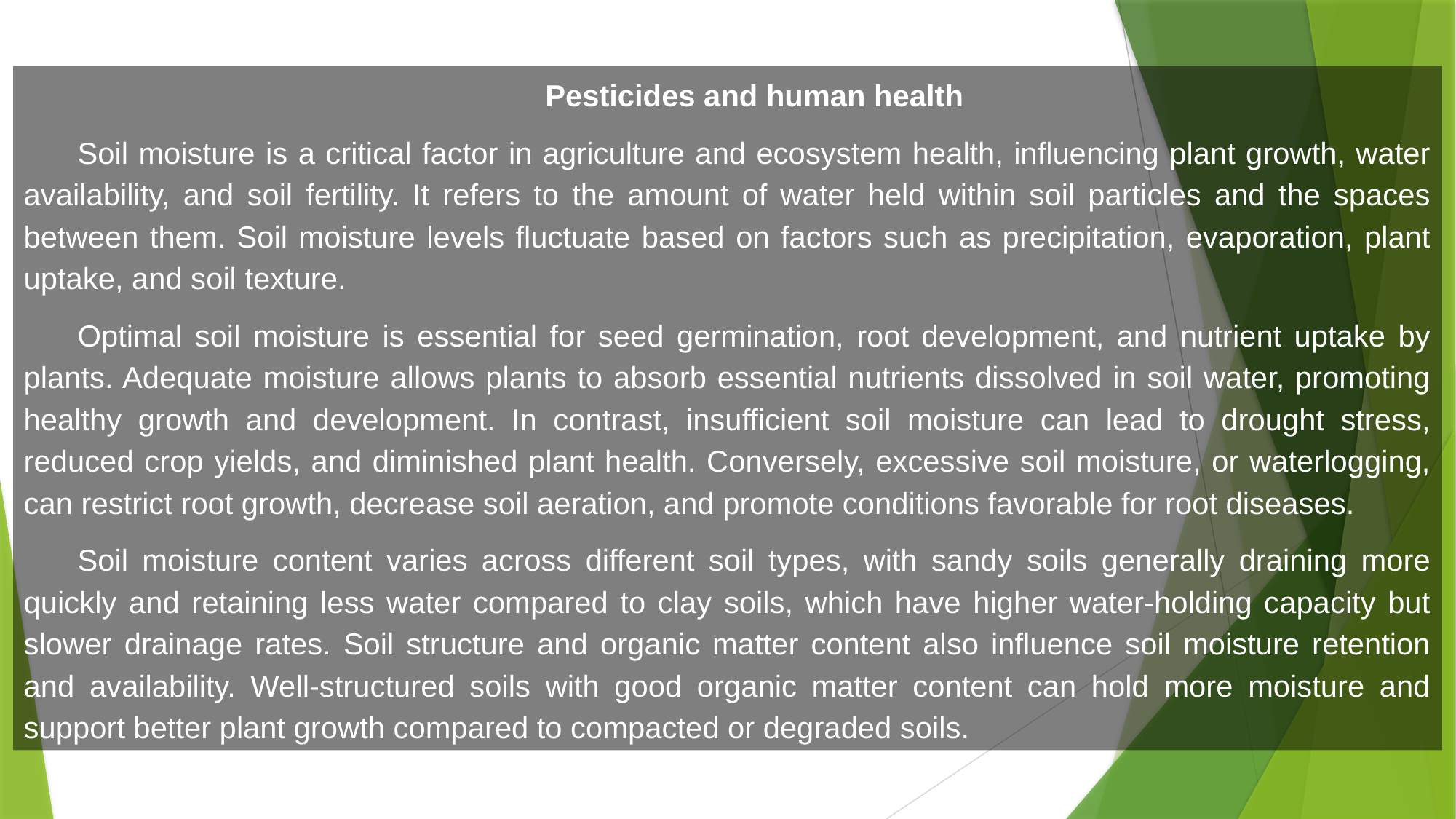

Pesticides and human health
Soil moisture is a critical factor in agriculture and ecosystem health, influencing plant growth, water availability, and soil fertility. It refers to the amount of water held within soil particles and the spaces between them. Soil moisture levels fluctuate based on factors such as precipitation, evaporation, plant uptake, and soil texture.
Optimal soil moisture is essential for seed germination, root development, and nutrient uptake by plants. Adequate moisture allows plants to absorb essential nutrients dissolved in soil water, promoting healthy growth and development. In contrast, insufficient soil moisture can lead to drought stress, reduced crop yields, and diminished plant health. Conversely, excessive soil moisture, or waterlogging, can restrict root growth, decrease soil aeration, and promote conditions favorable for root diseases.
Soil moisture content varies across different soil types, with sandy soils generally draining more quickly and retaining less water compared to clay soils, which have higher water-holding capacity but slower drainage rates. Soil structure and organic matter content also influence soil moisture retention and availability. Well-structured soils with good organic matter content can hold more moisture and support better plant growth compared to compacted or degraded soils.